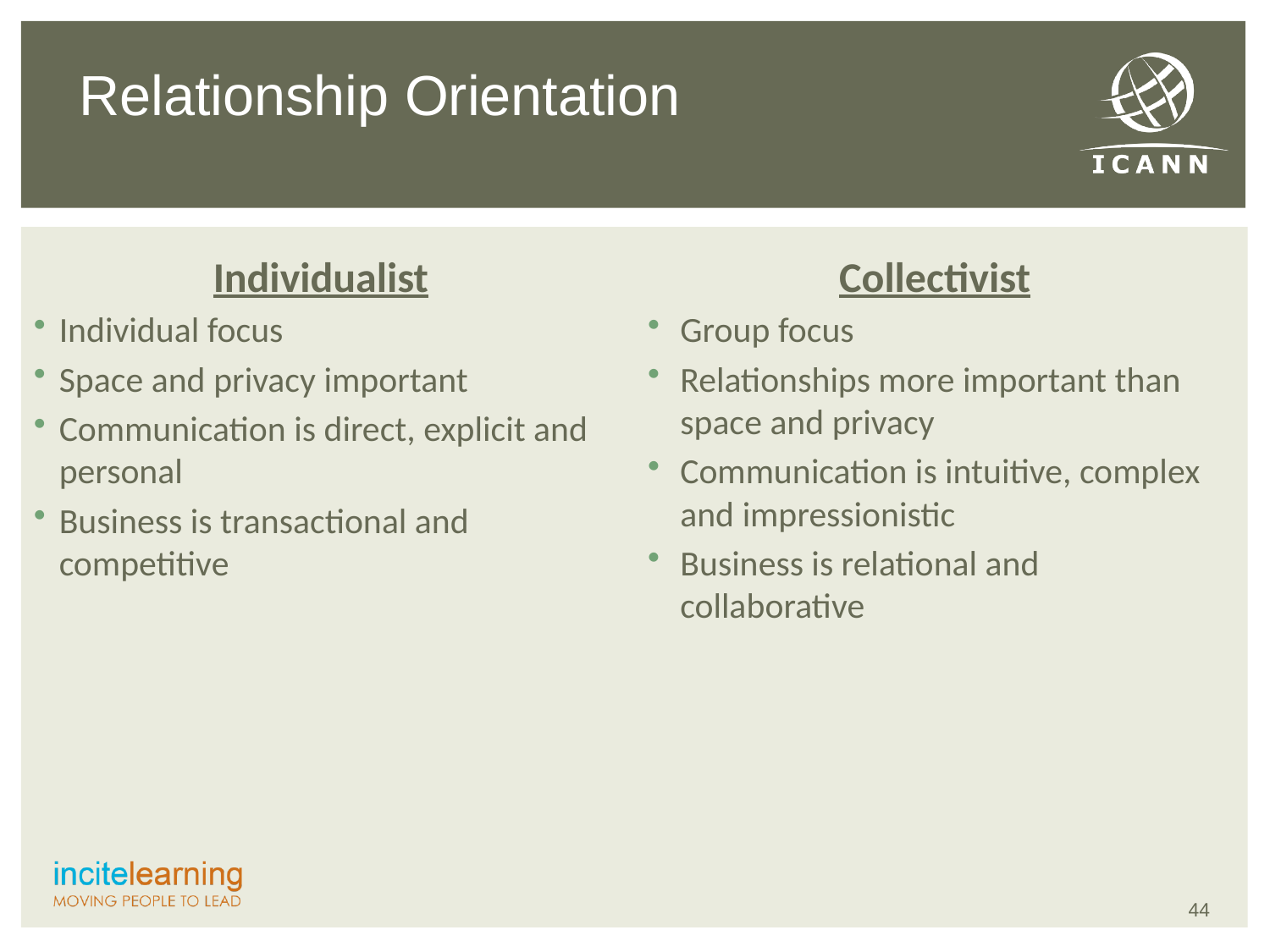

Relationship Orientation
Individualist
Individual focus
Space and privacy important
Communication is direct, explicit and personal
Business is transactional and competitive

Collectivist
Group focus
Relationships more important than space and privacy
Communication is intuitive, complex and impressionistic
Business is relational and collaborative
44